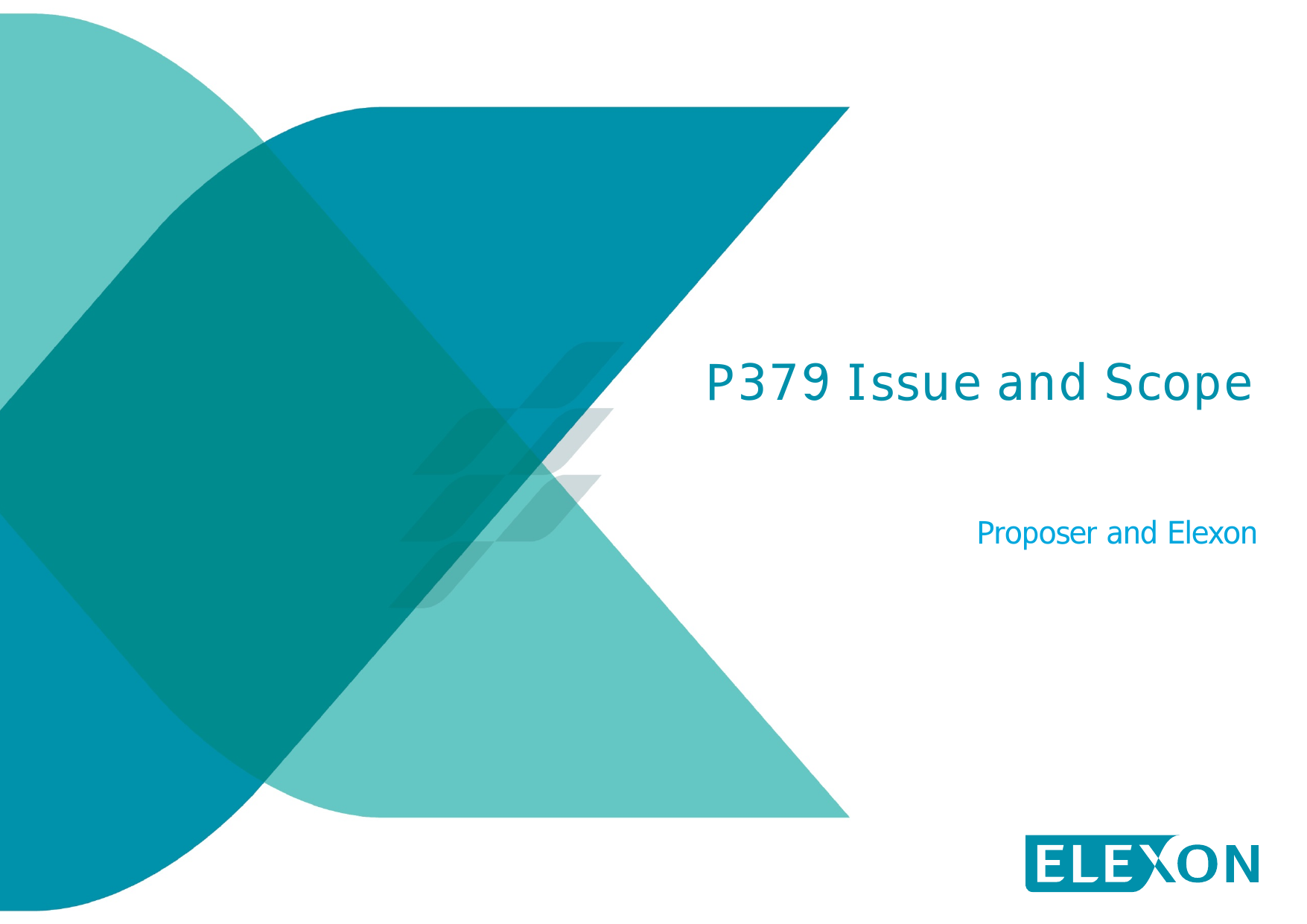

# P379 Issue and Scope
Proposer and Elexon